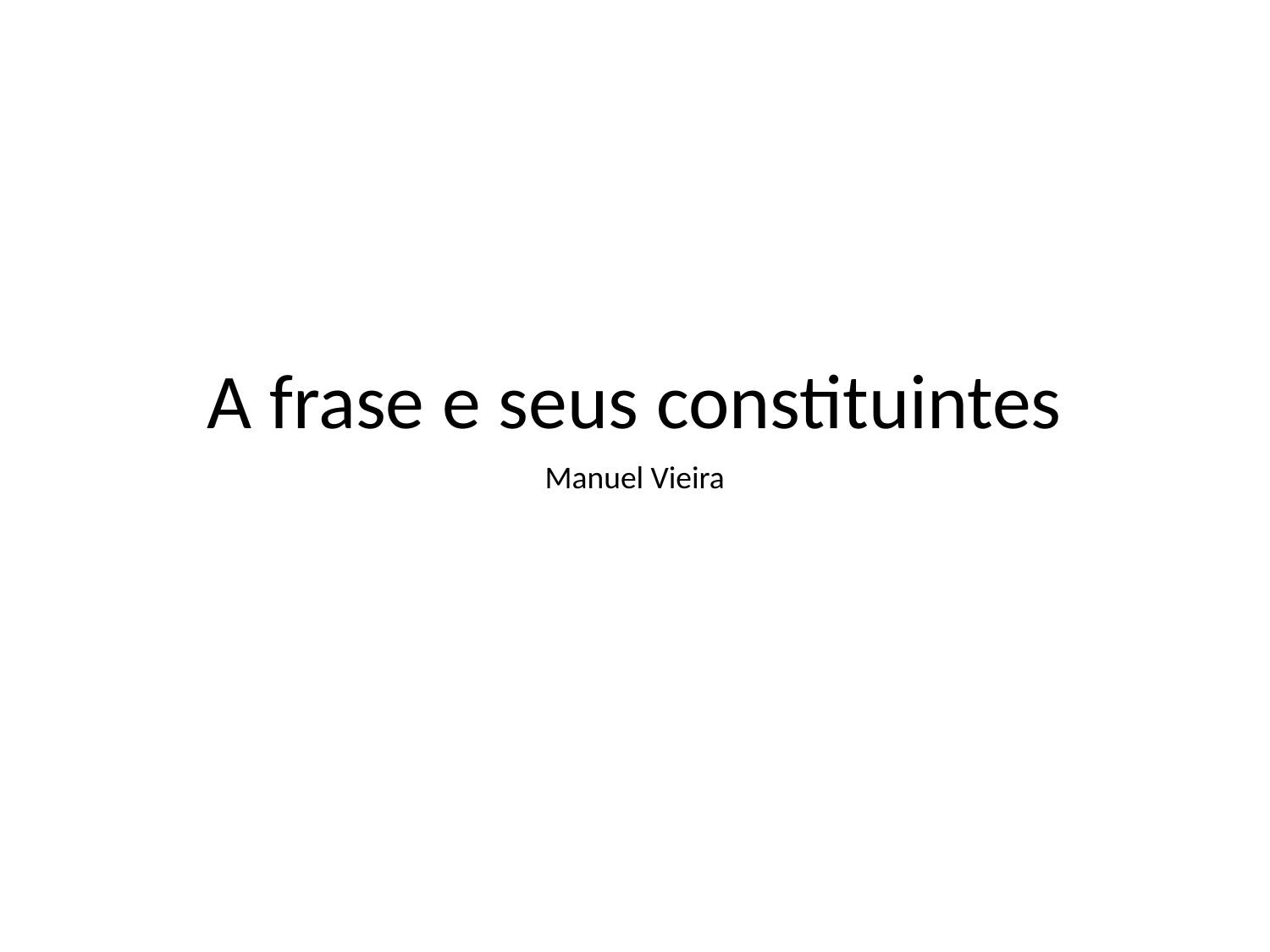

# A frase e seus constituintes
Manuel Vieira